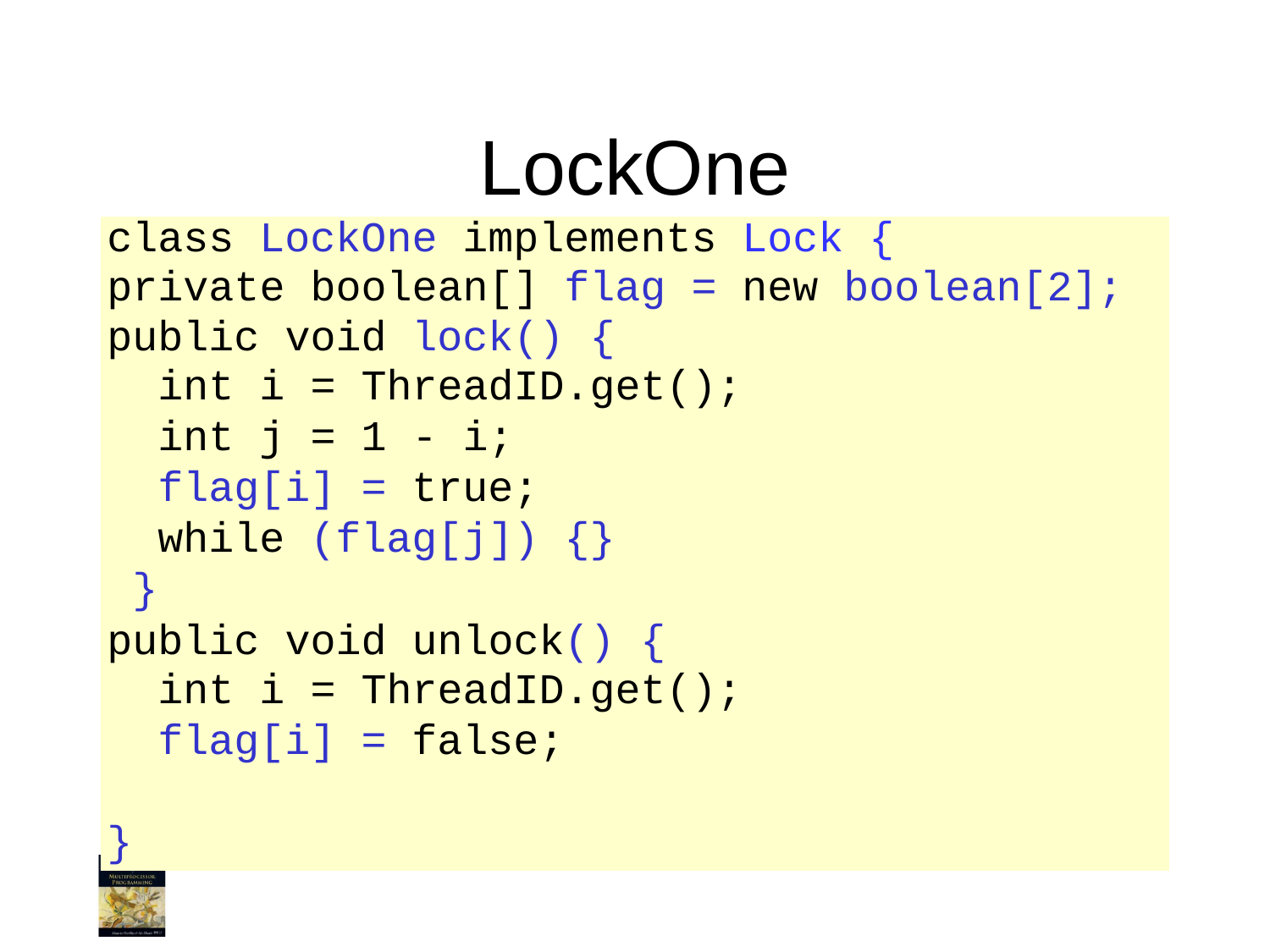

LockOne
class LockOne implements Lock {
private boolean[] flag = new boolean[2];
public void lock() {
  int i = ThreadID.get();
  int j = 1 - i;
  flag[i] = true;
  while (flag[j]) {}
 }
public void unlock() {
  int i = ThreadID.get();
  flag[i] = false;

}